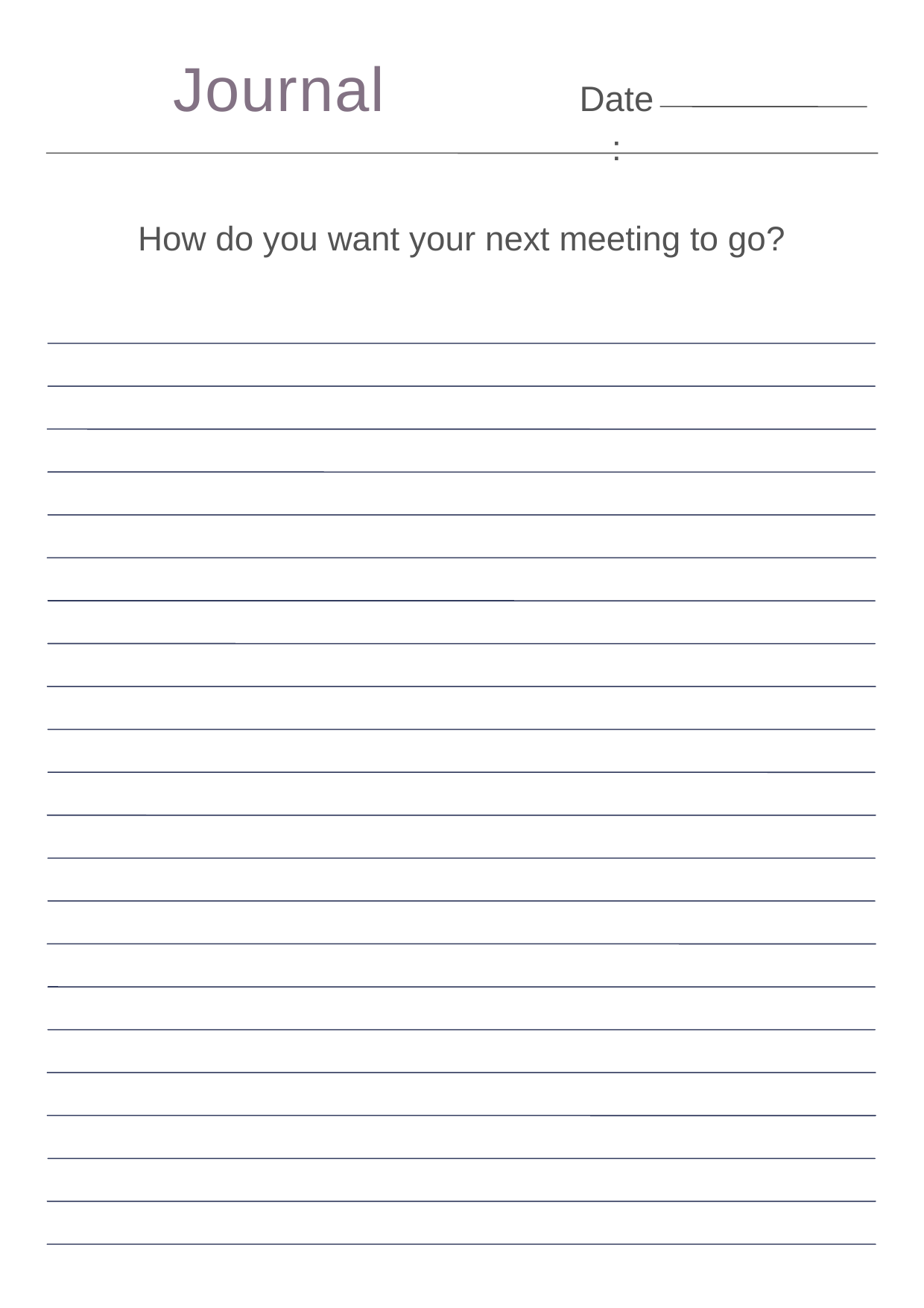

Journal
Date:

How do you want your next meeting to go?